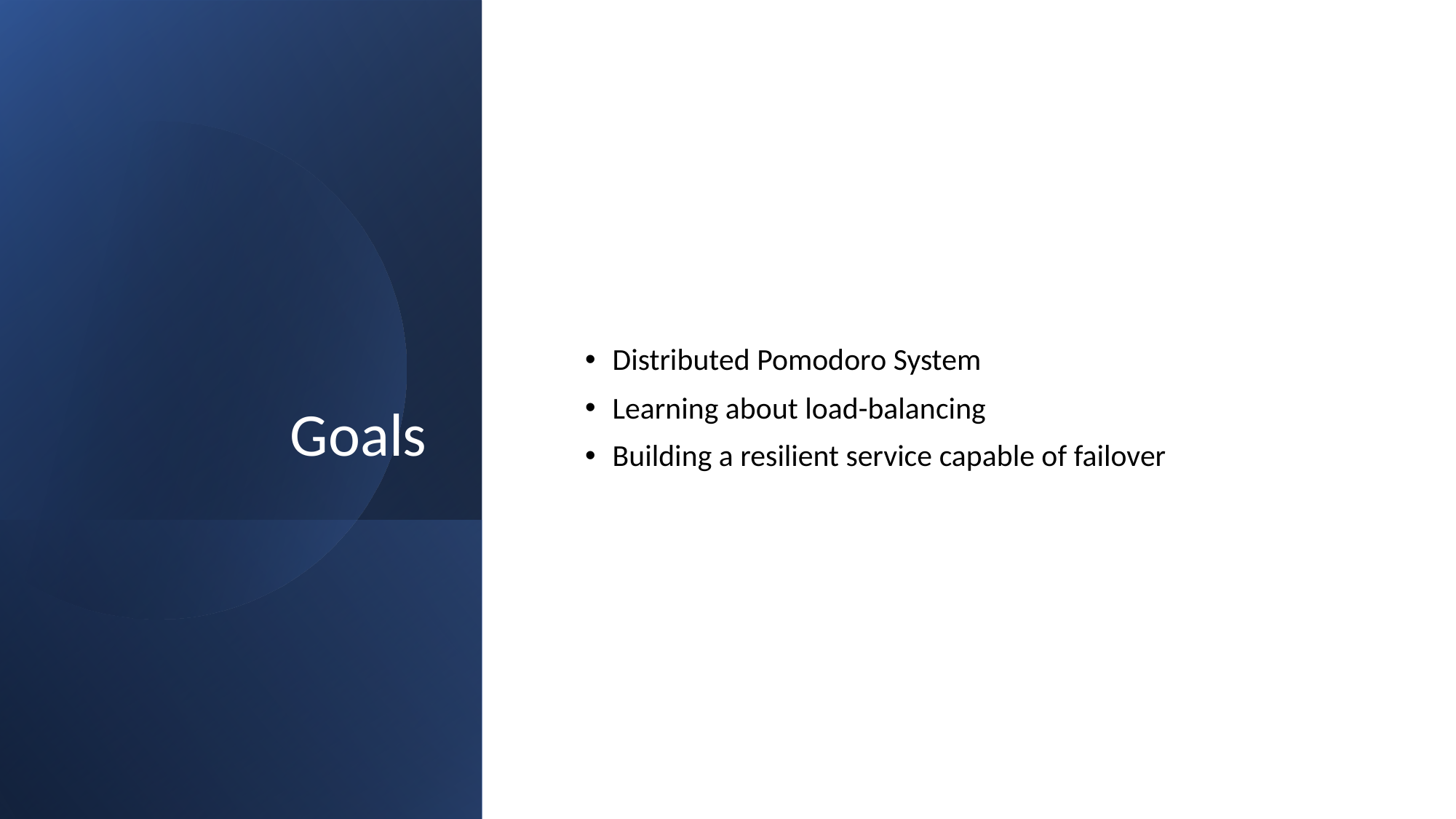

# Goals
Distributed Pomodoro System
Learning about load-balancing
Building a resilient service capable of failover